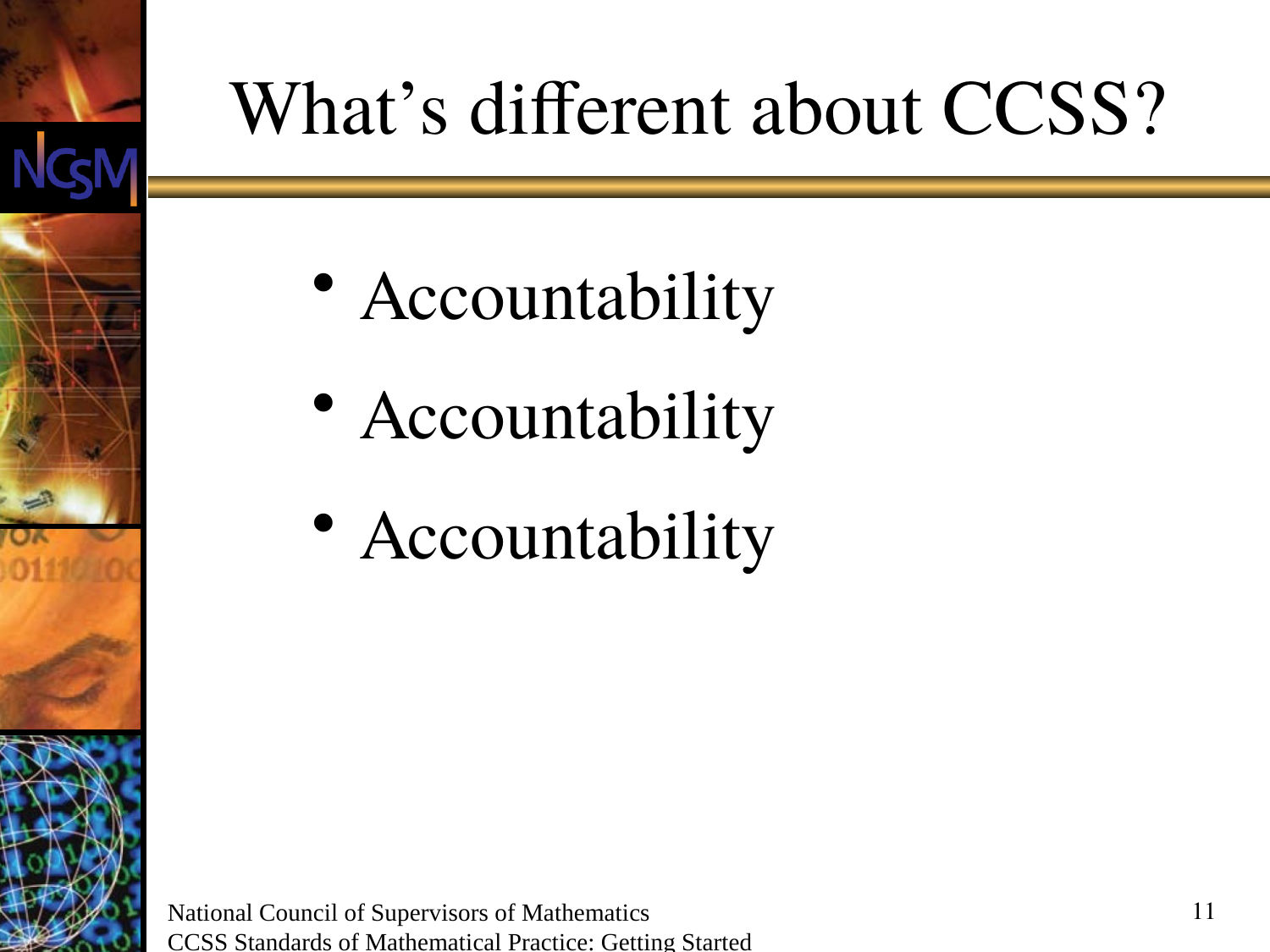

# What’s different about CCSS?
Accountability
Accountability
Accountability
11